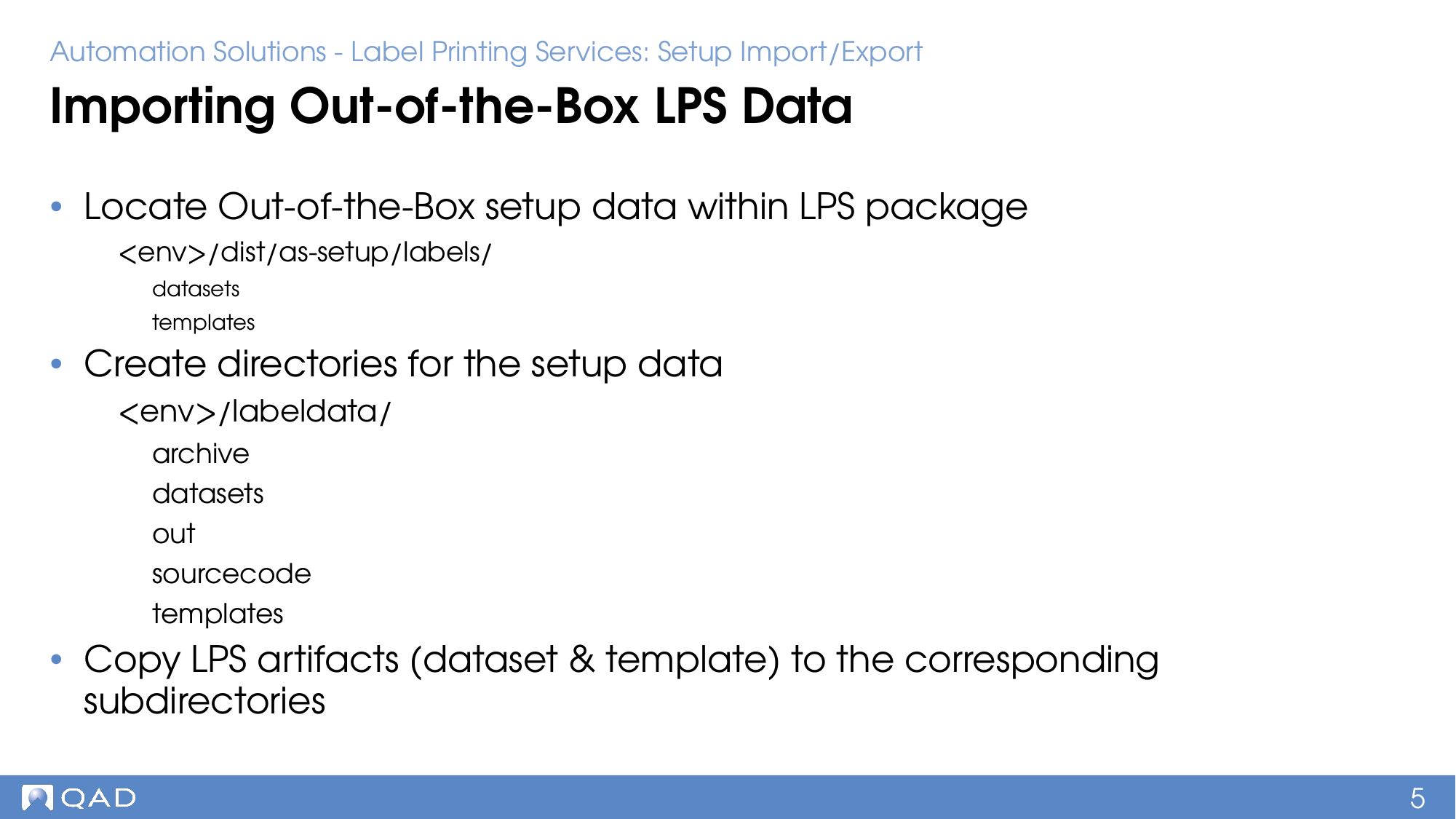

Automation Solutions - Label Printing Services: Setup Import/Export
# Importing Out-of-the-Box LPS Data
Locate Out-of-the-Box setup data within LPS package
<env>/dist/as-setup/labels/
datasets
templates
Create directories for the setup data
<env>/labeldata/
archive
datasets
out
sourcecode
templates
Copy LPS artifacts (dataset & template) to the corresponding subdirectories

5